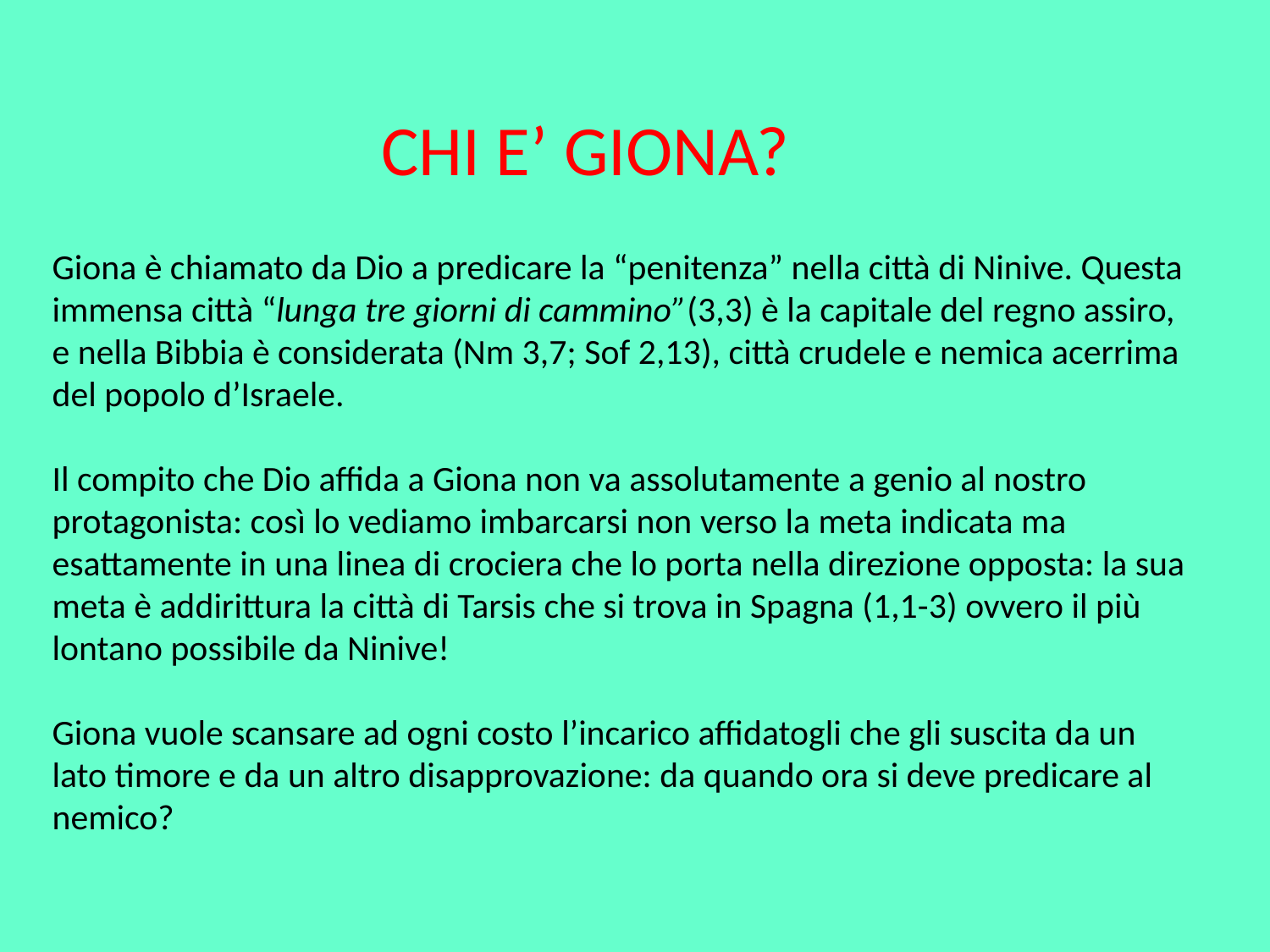

CHI E’ GIONA?

Giona è chiamato da Dio a predicare la “penitenza” nella città di Ninive. Questa immensa città “lunga tre giorni di cammino”(3,3) è la capitale del regno assiro, e nella Bibbia è considerata (Nm 3,7; Sof 2,13), città crudele e nemica acerrima del popolo d’Israele.

Il compito che Dio affida a Giona non va assolutamente a genio al nostro protagonista: così lo vediamo imbarcarsi non verso la meta indicata ma esattamente in una linea di crociera che lo porta nella direzione opposta: la sua meta è addirittura la città di Tarsis che si trova in Spagna (1,1-3) ovvero il più lontano possibile da Ninive!

Giona vuole scansare ad ogni costo l’incarico affidatogli che gli suscita da un lato timore e da un altro disapprovazione: da quando ora si deve predicare al nemico?